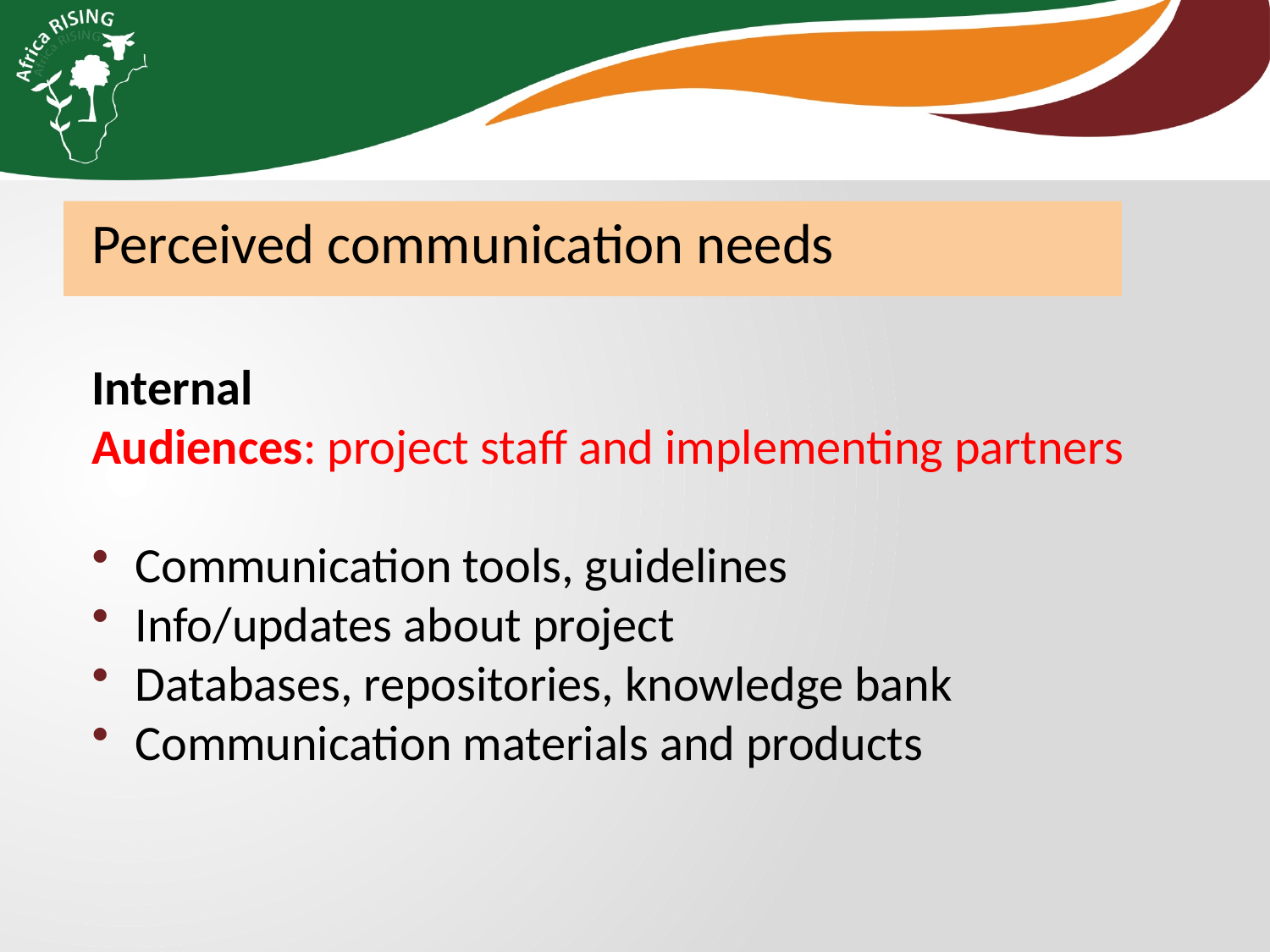

Perceived communication needs
Internal
Audiences: project staff and implementing partners

 Communication tools, guidelines
 Info/updates about project
 Databases, repositories, knowledge bank
 Communication materials and products